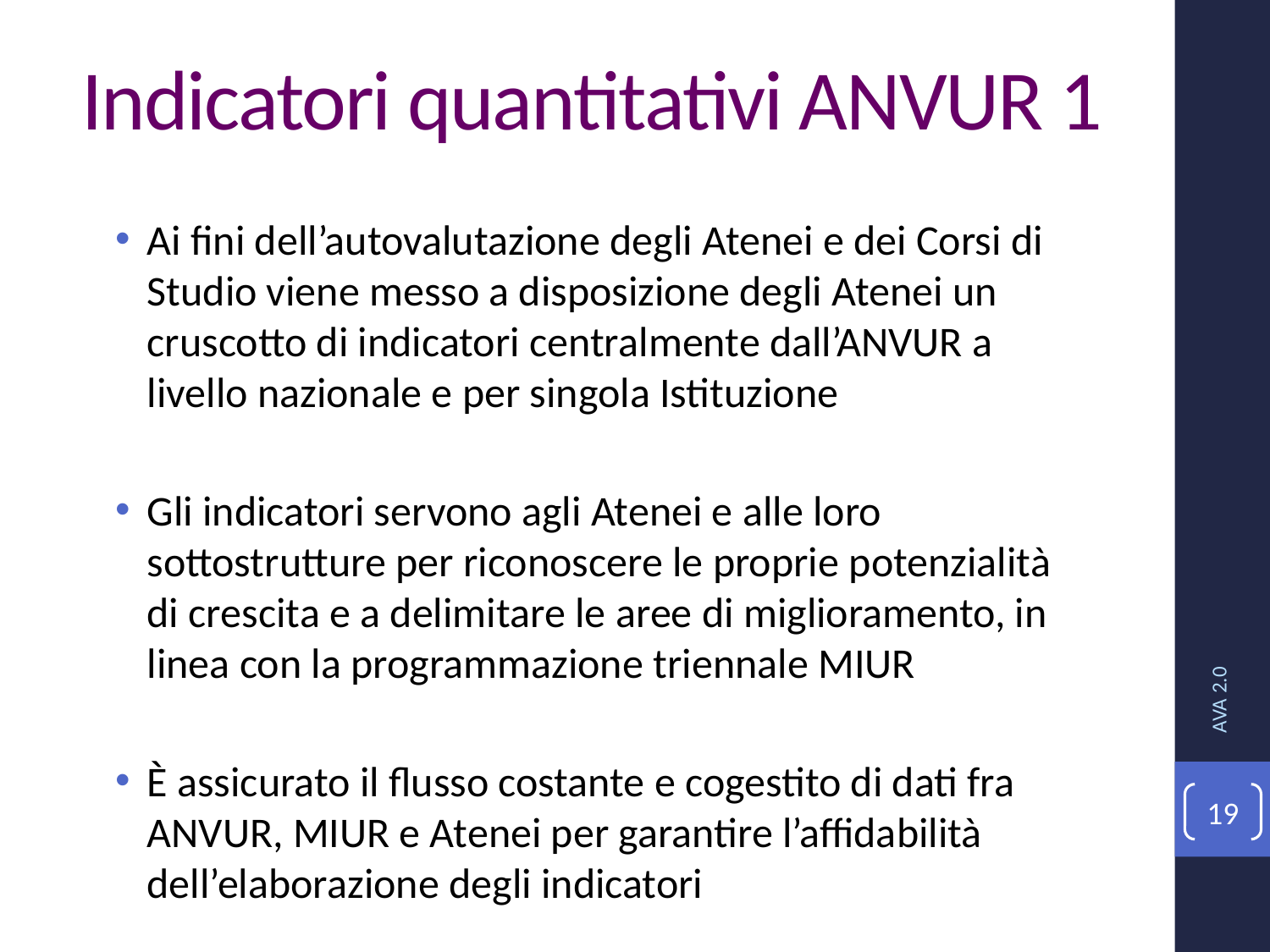

# Indicatori quantitativi ANVUR 1
Ai fini dell’autovalutazione degli Atenei e dei Corsi di Studio viene messo a disposizione degli Atenei un cruscotto di indicatori centralmente dall’ANVUR a livello nazionale e per singola Istituzione

Gli indicatori servono agli Atenei e alle loro sottostrutture per riconoscere le proprie potenzialità di crescita e a delimitare le aree di miglioramento, in linea con la programmazione triennale MIUR

È assicurato il flusso costante e cogestito di dati fra ANVUR, MIUR e Atenei per garantire l’affidabilità dell’elaborazione degli indicatori
AVA 2.0
19